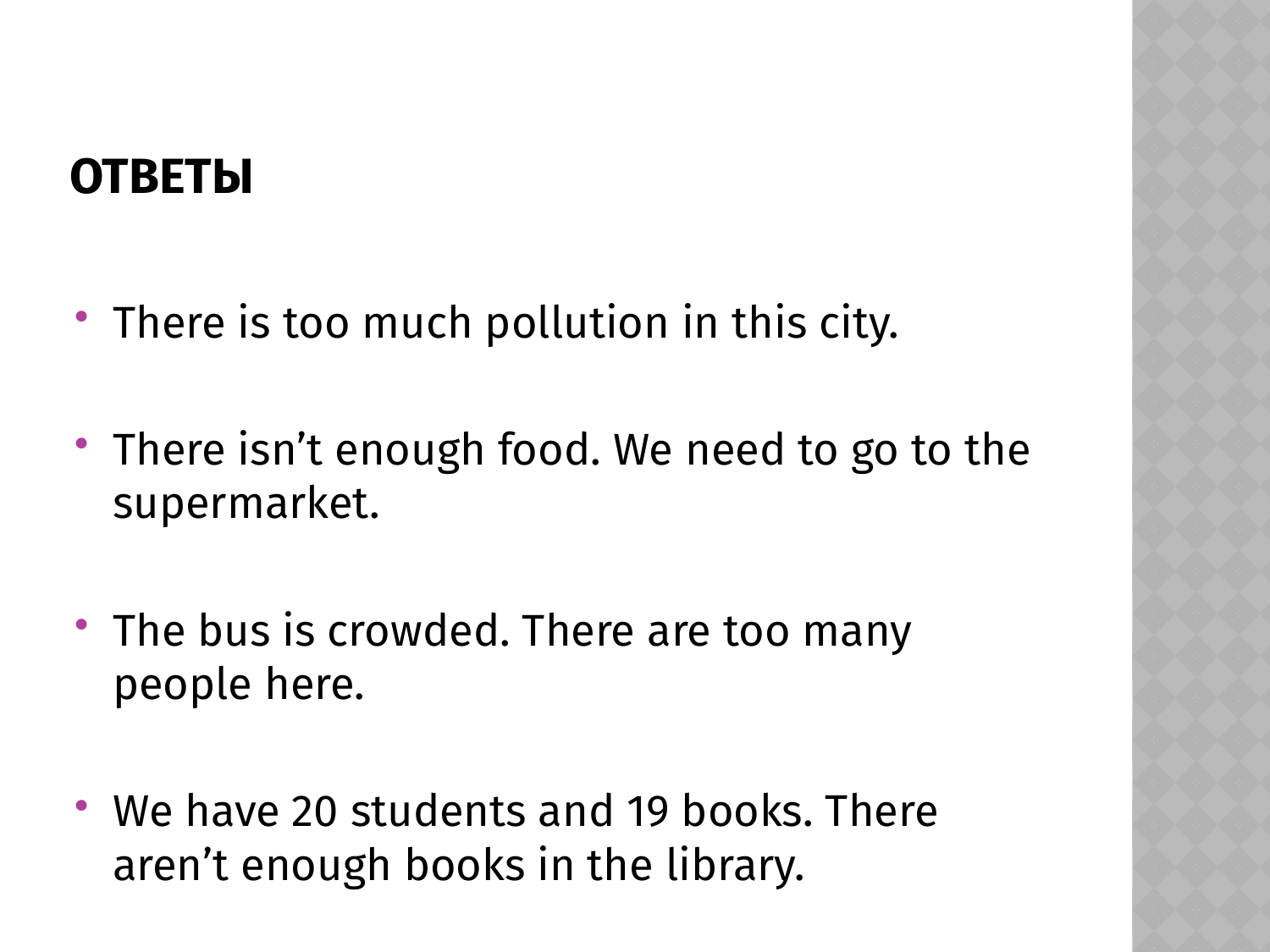

# ответы

There is too much pollution in this city.

There isn’t enough food. We need to go to the supermarket.

The bus is crowded. There are too many people here.

We have 20 students and 19 books. There aren’t enough books in the library.